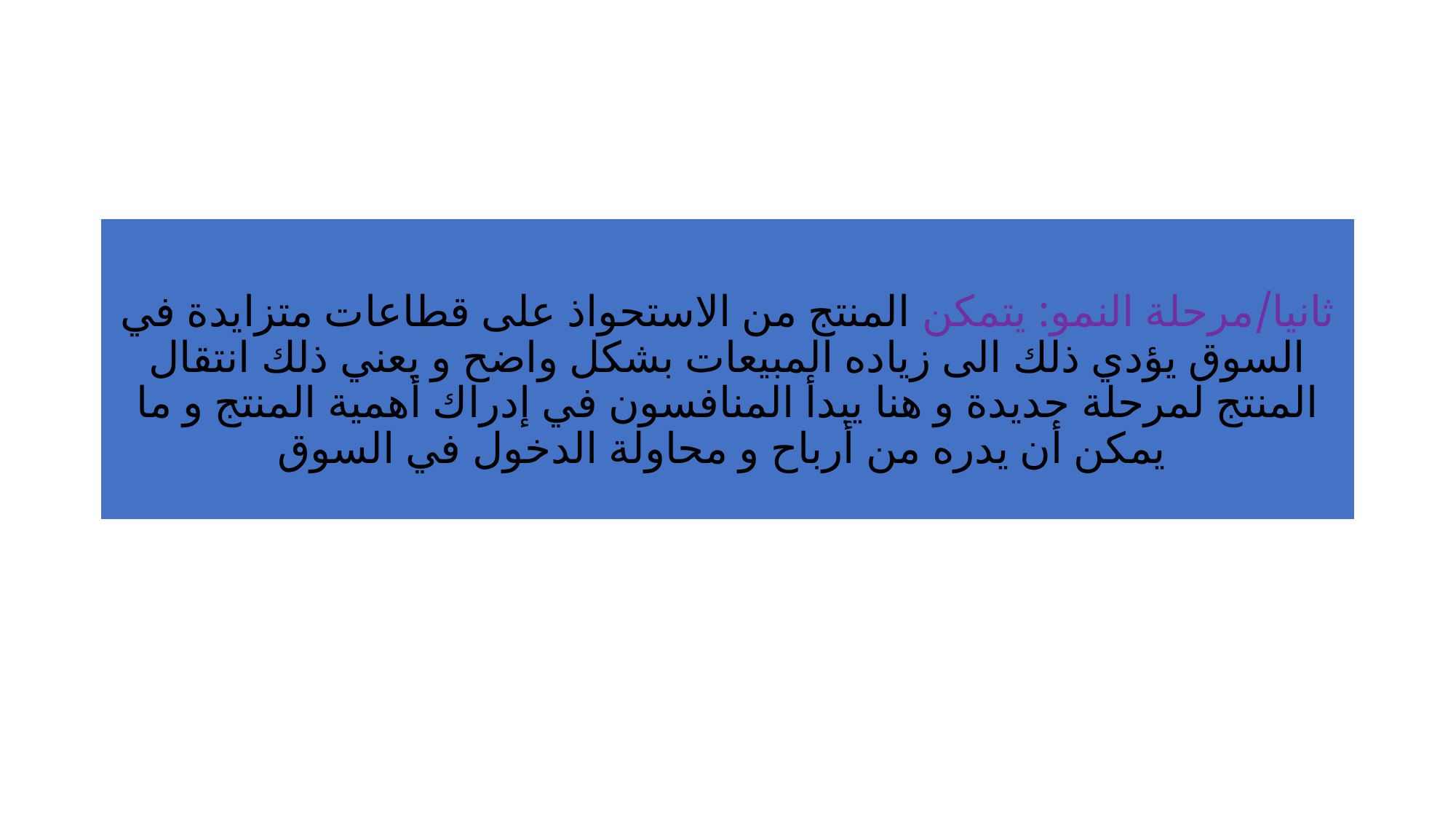

ثانيا/مرحلة النمو: يتمكن المنتج من الاستحواذ على قطاعات متزايدة في السوق يؤدي ذلك الى زياده المبيعات بشكل واضح و يعني ذلك انتقال المنتج لمرحلة جديدة و هنا يبدأ المنافسون في إدراك أهمية المنتج و ما يمكن أن يدره من أرباح و محاولة الدخول في السوق